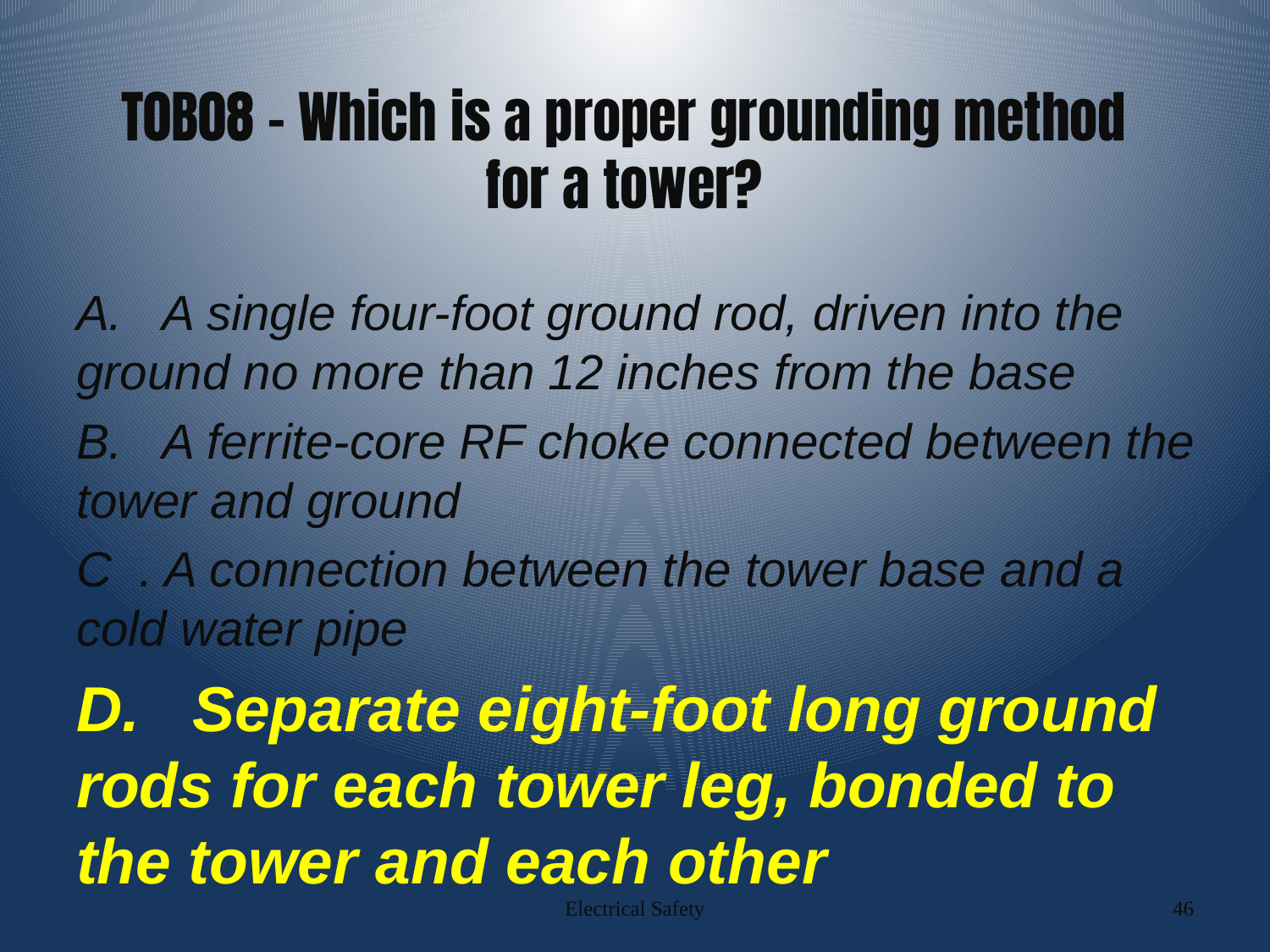

# T0B08 - Which is a proper grounding method for a tower?
A.   A single four-foot ground rod, driven into the ground no more than 12 inches from the base
B.   A ferrite-core RF choke connected between the tower and ground
C  . A connection between the tower base and a cold water pipe
D.   Separate eight-foot long ground rods for each tower leg, bonded to the tower and each other

Electrical Safety
46